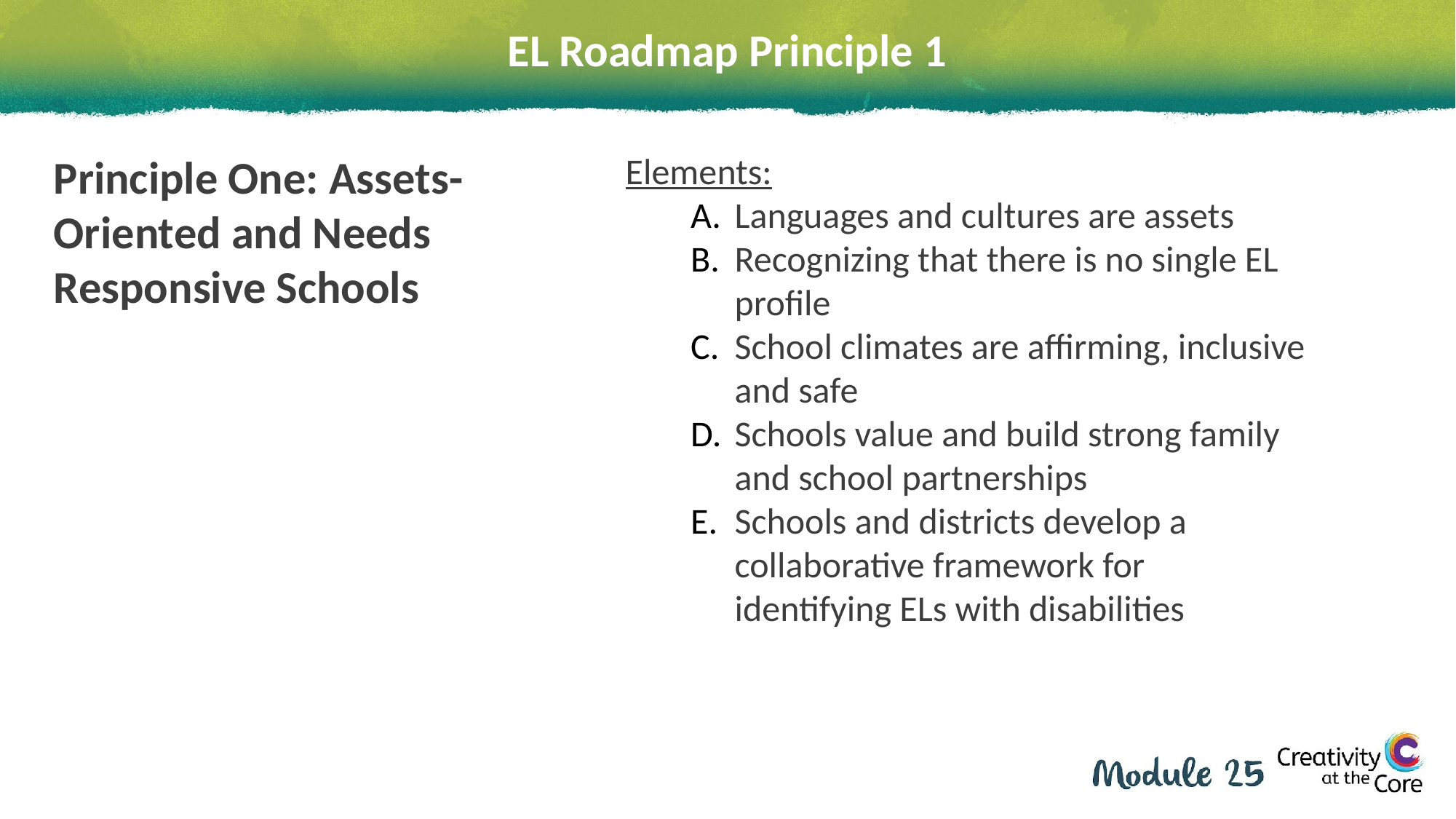

EL Roadmap Principle 1
# Principle One: Assets-Oriented and Needs Responsive Schools
Elements:
Languages and cultures are assets
Recognizing that there is no single EL profile
School climates are affirming, inclusive and safe
Schools value and build strong family and school partnerships
Schools and districts develop a collaborative framework for identifying ELs with disabilities